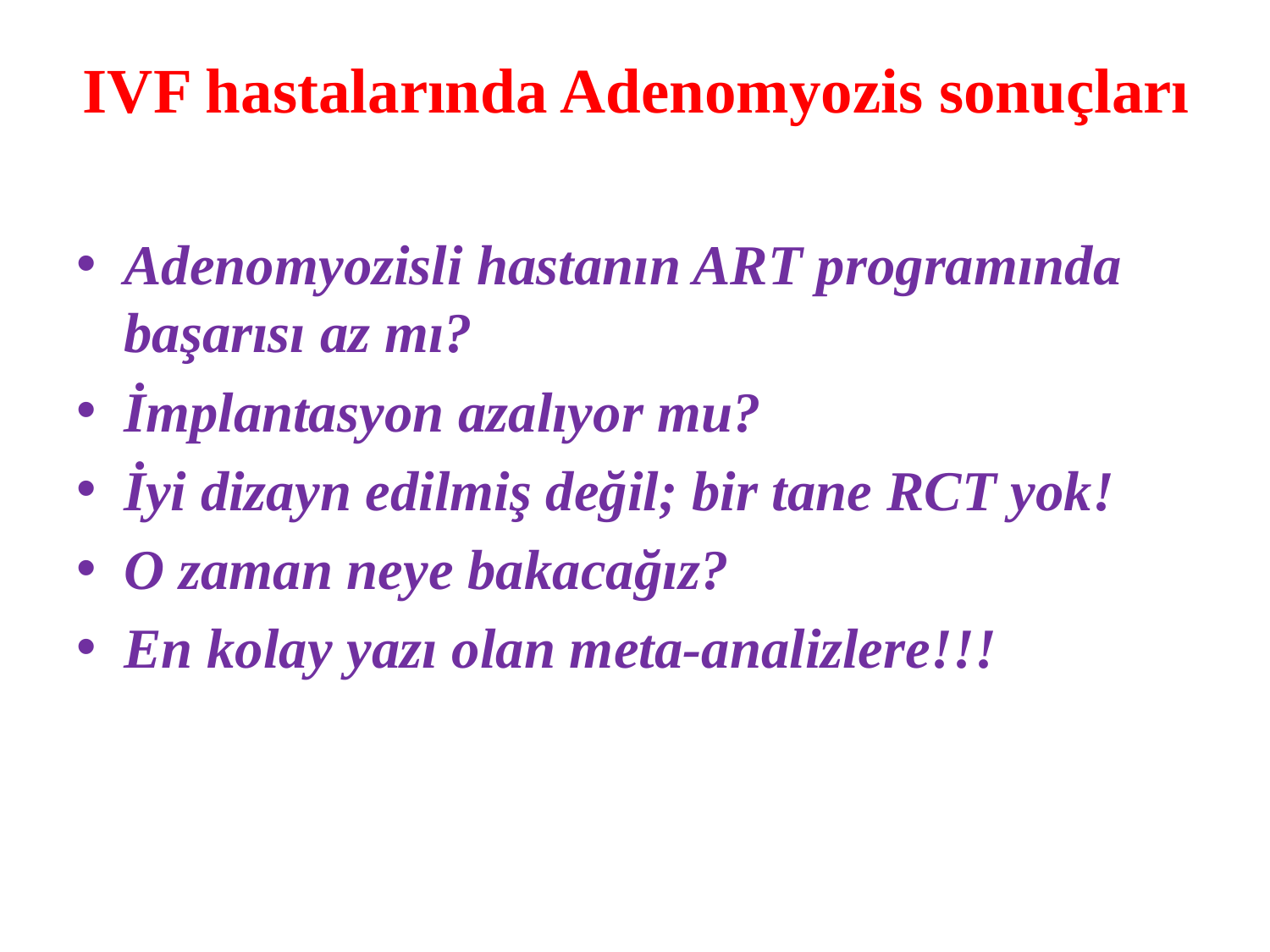

# IVF hastalarında Adenomyozis sonuçları
Adenomyozisli hastanın ART programında başarısı az mı?
İmplantasyon azalıyor mu?
İyi dizayn edilmiş değil; bir tane RCT yok!
O zaman neye bakacağız?
En kolay yazı olan meta-analizlere!!!